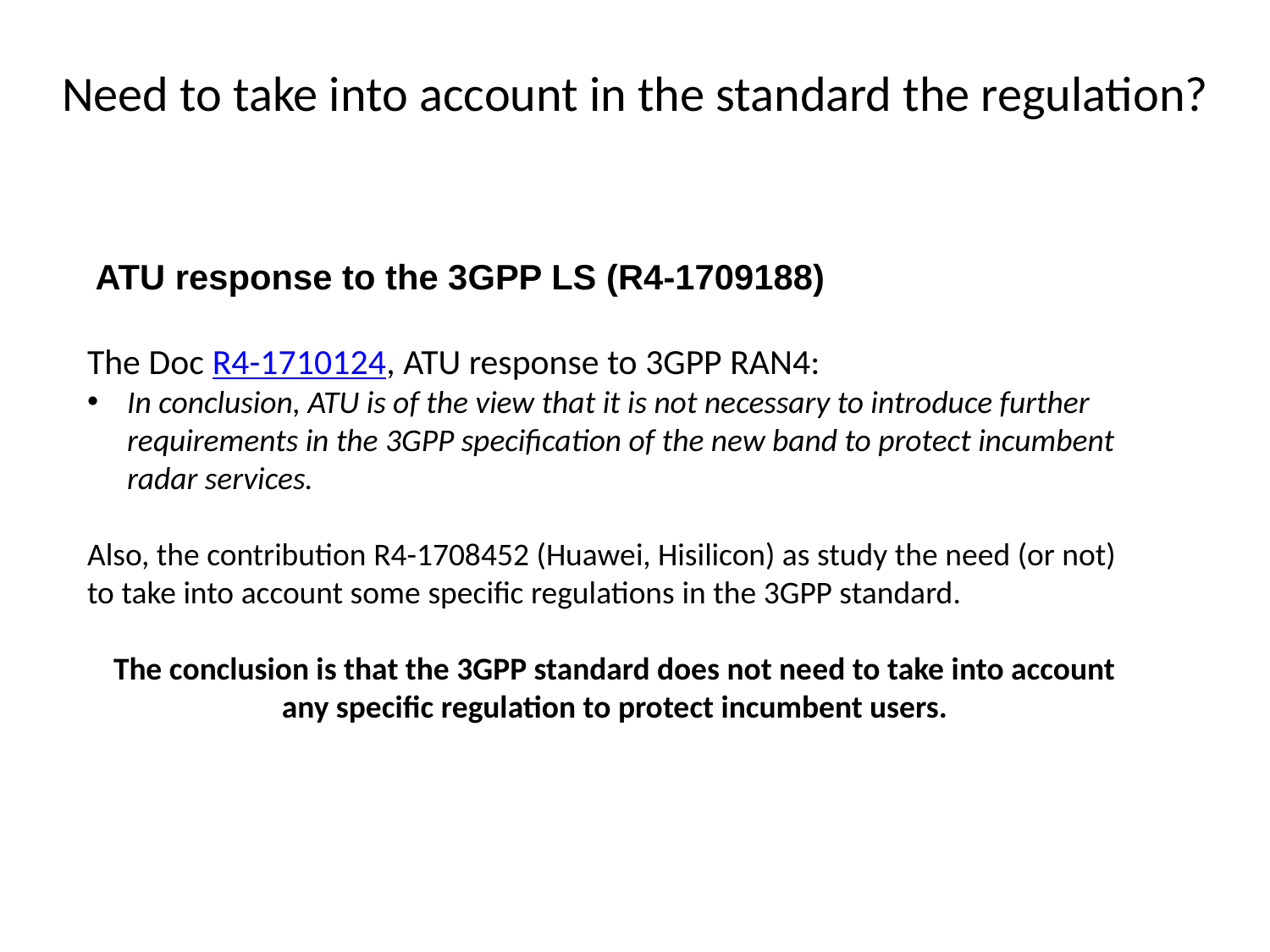

# Need to take into account in the standard the regulation?

 ATU response to the 3GPP LS (R4-1709188)

The Doc R4-1710124, ATU response to 3GPP RAN4:
In conclusion, ATU is of the view that it is not necessary to introduce further requirements in the 3GPP specification of the new band to protect incumbent radar services.

Also, the contribution R4-1708452 (Huawei, Hisilicon) as study the need (or not) to take into account some specific regulations in the 3GPP standard.

The conclusion is that the 3GPP standard does not need to take into account any specific regulation to protect incumbent users.